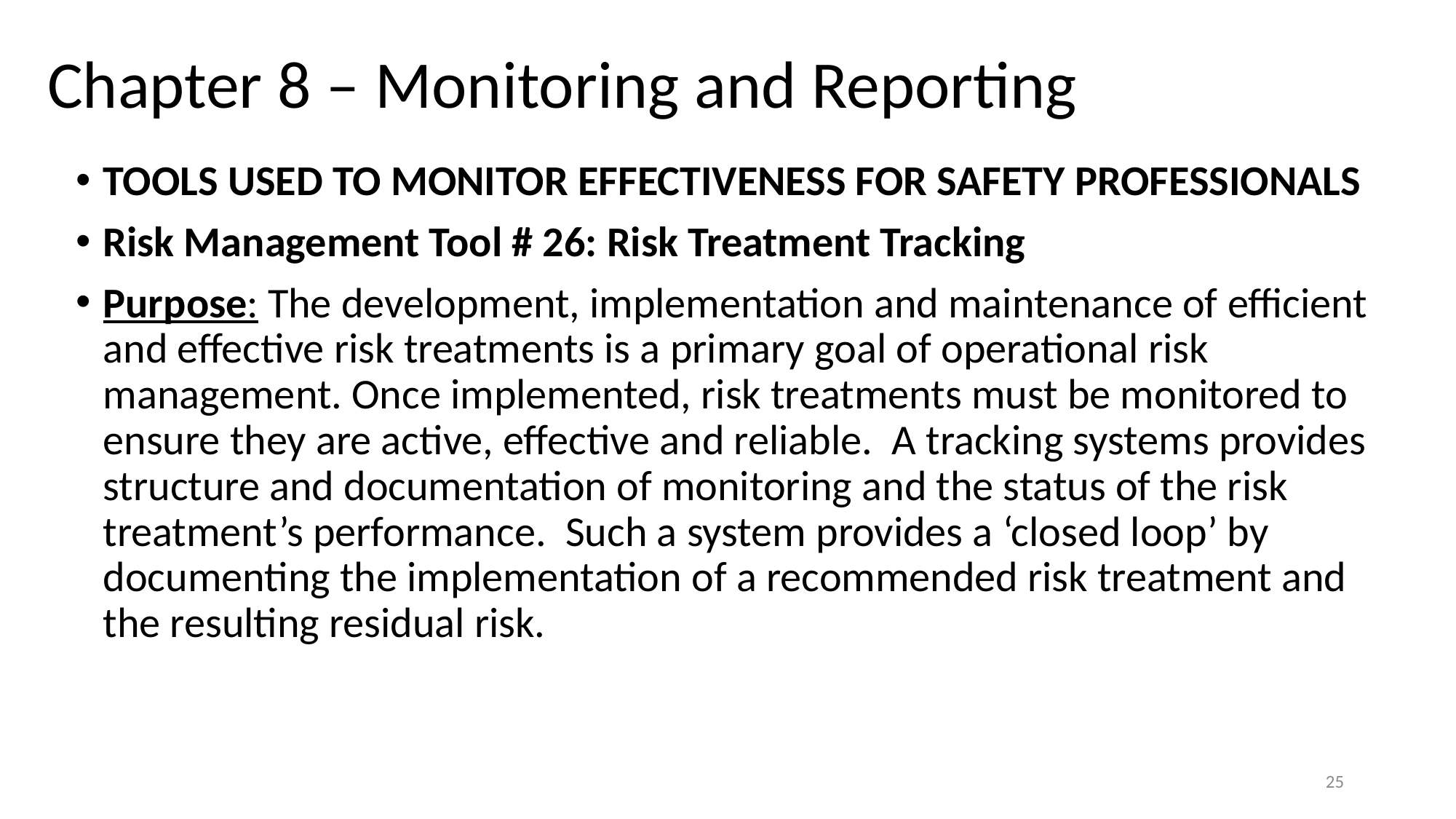

# Chapter 8 – Monitoring and Reporting
TOOLS USED TO MONITOR EFFECTIVENESS FOR SAFETY PROFESSIONALS
Risk Management Tool # 26: Risk Treatment Tracking
Purpose: The development, implementation and maintenance of efficient and effective risk treatments is a primary goal of operational risk management. Once implemented, risk treatments must be monitored to ensure they are active, effective and reliable.  A tracking systems provides structure and documentation of monitoring and the status of the risk treatment’s performance.  Such a system provides a ‘closed loop’ by documenting the implementation of a recommended risk treatment and the resulting residual risk.
25